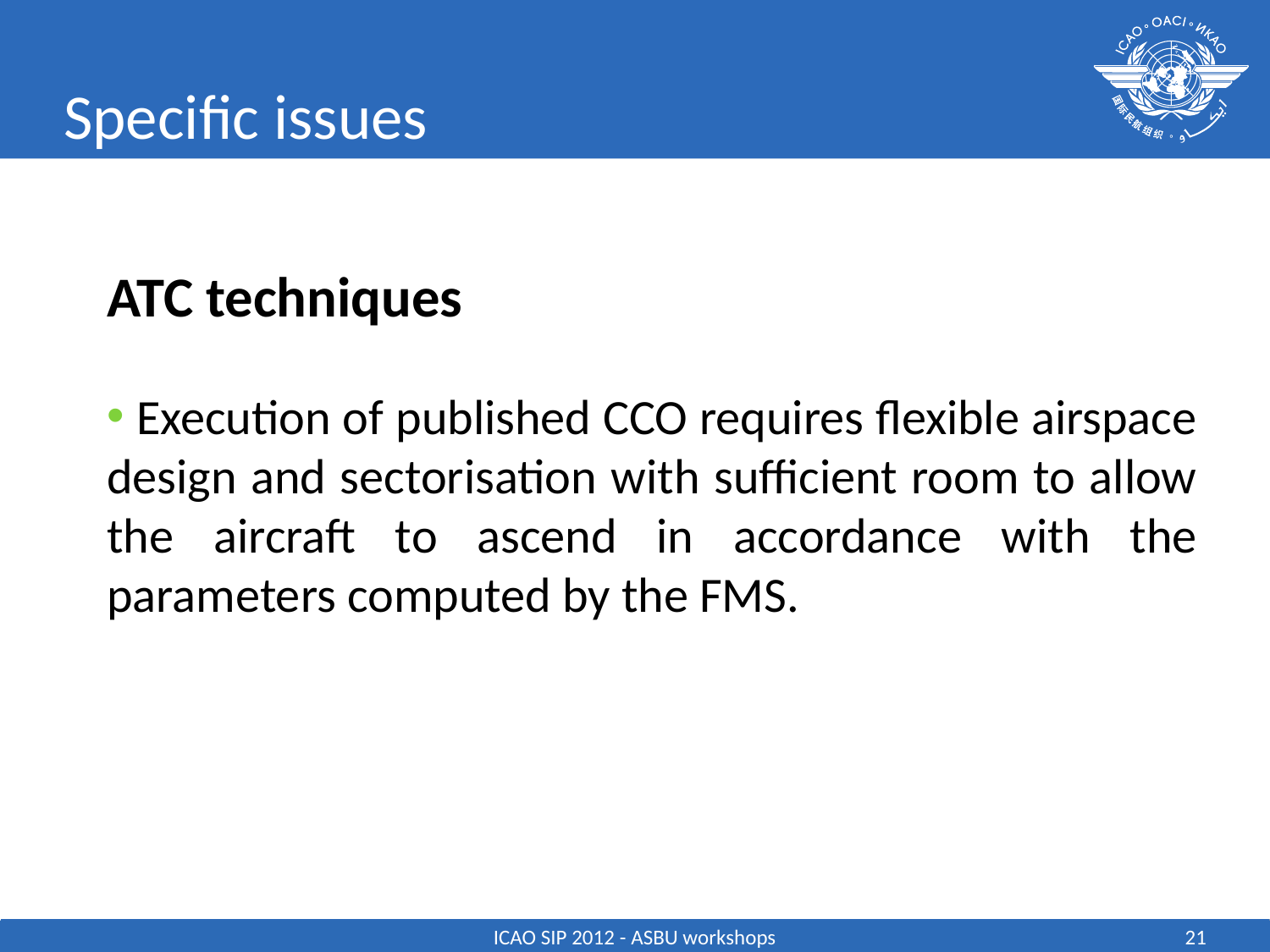

# Specific issues
ATC techniques

 Execution of published CCO requires flexible airspace design and sectorisation with sufficient room to allow the aircraft to ascend in accordance with the parameters computed by the FMS.
ICAO SIP 2012 - ASBU workshops
21